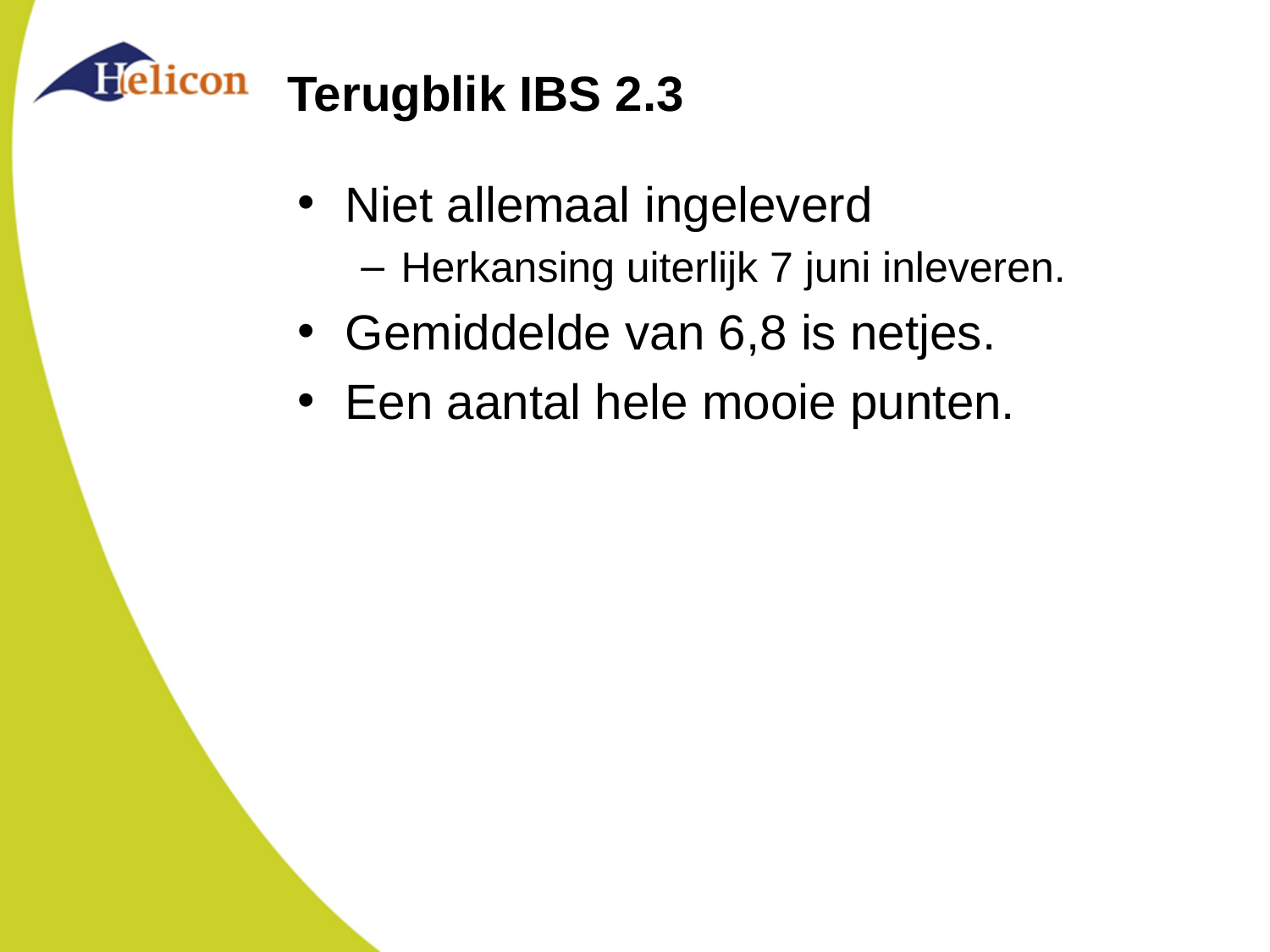

# Terugblik IBS 2.3
Niet allemaal ingeleverd
Herkansing uiterlijk 7 juni inleveren.
Gemiddelde van 6,8 is netjes.
Een aantal hele mooie punten.